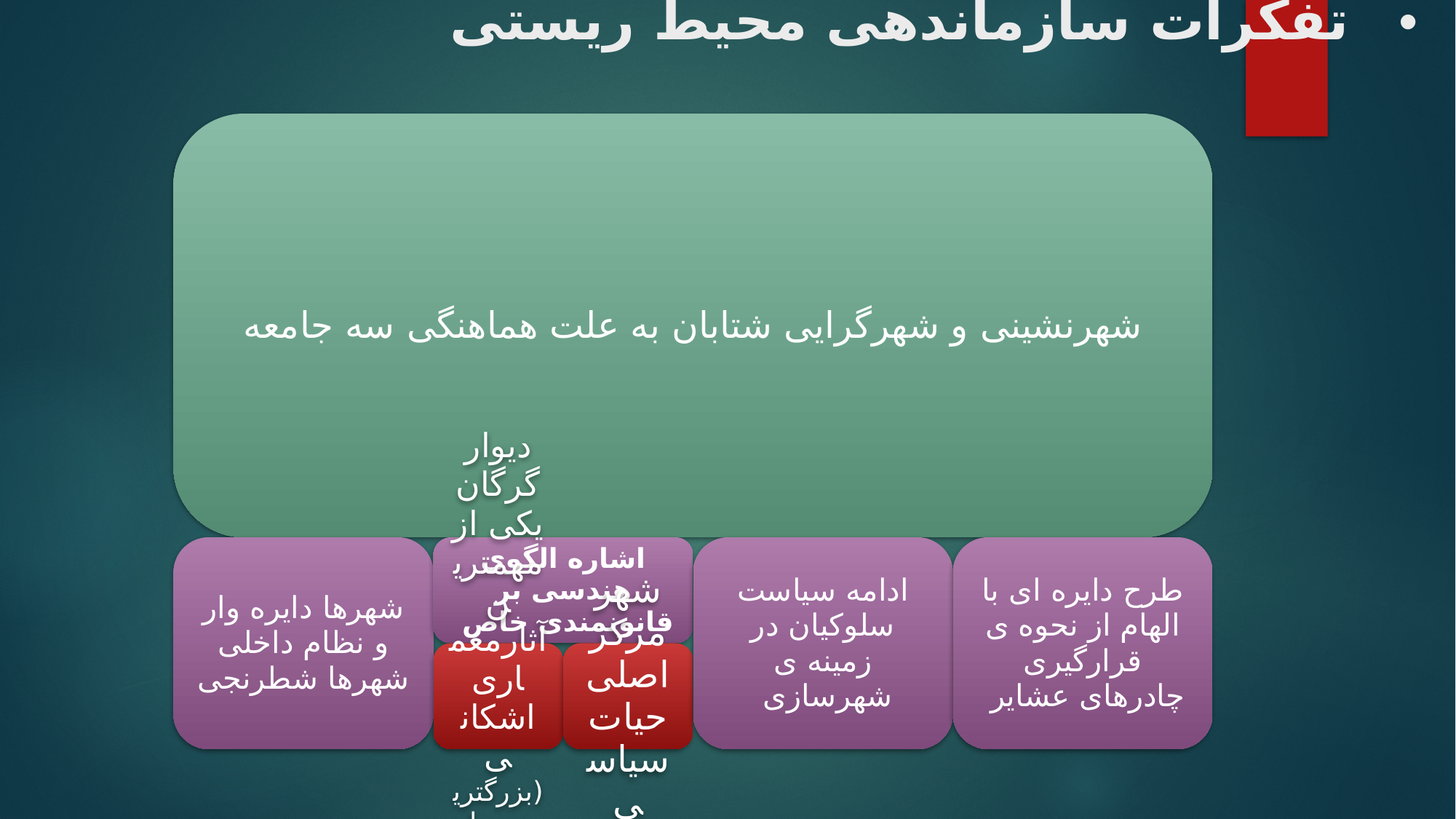

# تفکرات سازماندهی محیط ریستی
شهرنشینی و شهرگرایی شتابان به علت هماهنگی سه جامعه
شهرها دایره وار و نظام داخلی شهرها شطرنجی
طرح دایره ای با الهام از نحوه ی قرارگیری چادرهای عشایر
ادامه سیاست سلوکیان در زمینه ی شهرسازی
قانونمندی خاص